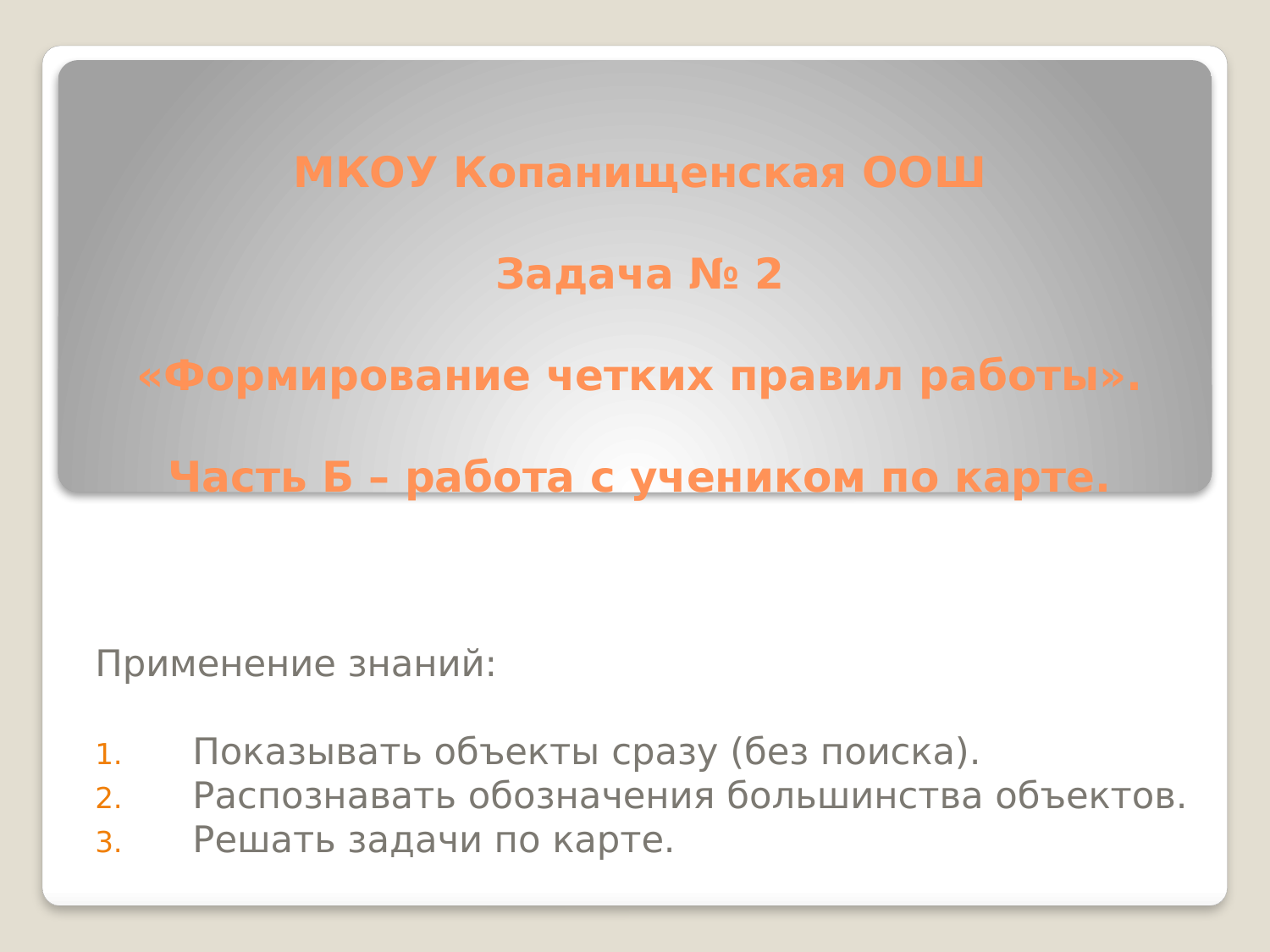

# МКОУ Копанищенская ООШ Задача № 2 «Формирование четких правил работы». Часть Б – работа с учеником по карте.

Применение знаний:

Показывать объекты сразу (без поиска).
Распознавать обозначения большинства объектов.
Решать задачи по карте.